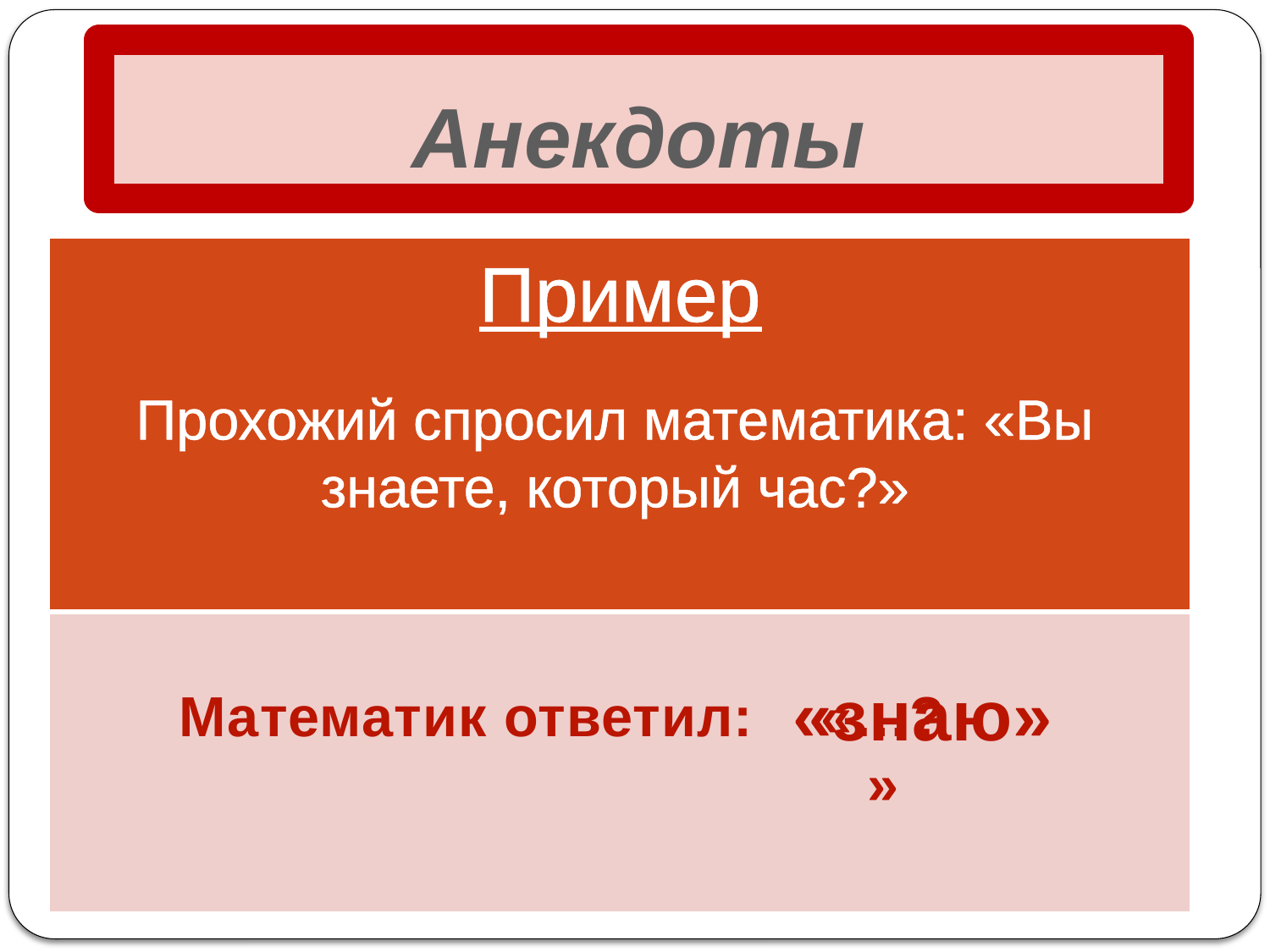

# Анекдоты
Пример
|  |
| --- |
|  |
Прохожий спросил математика: «Вы знаете, который час?»
«знаю»
Математик ответил:
«…?»